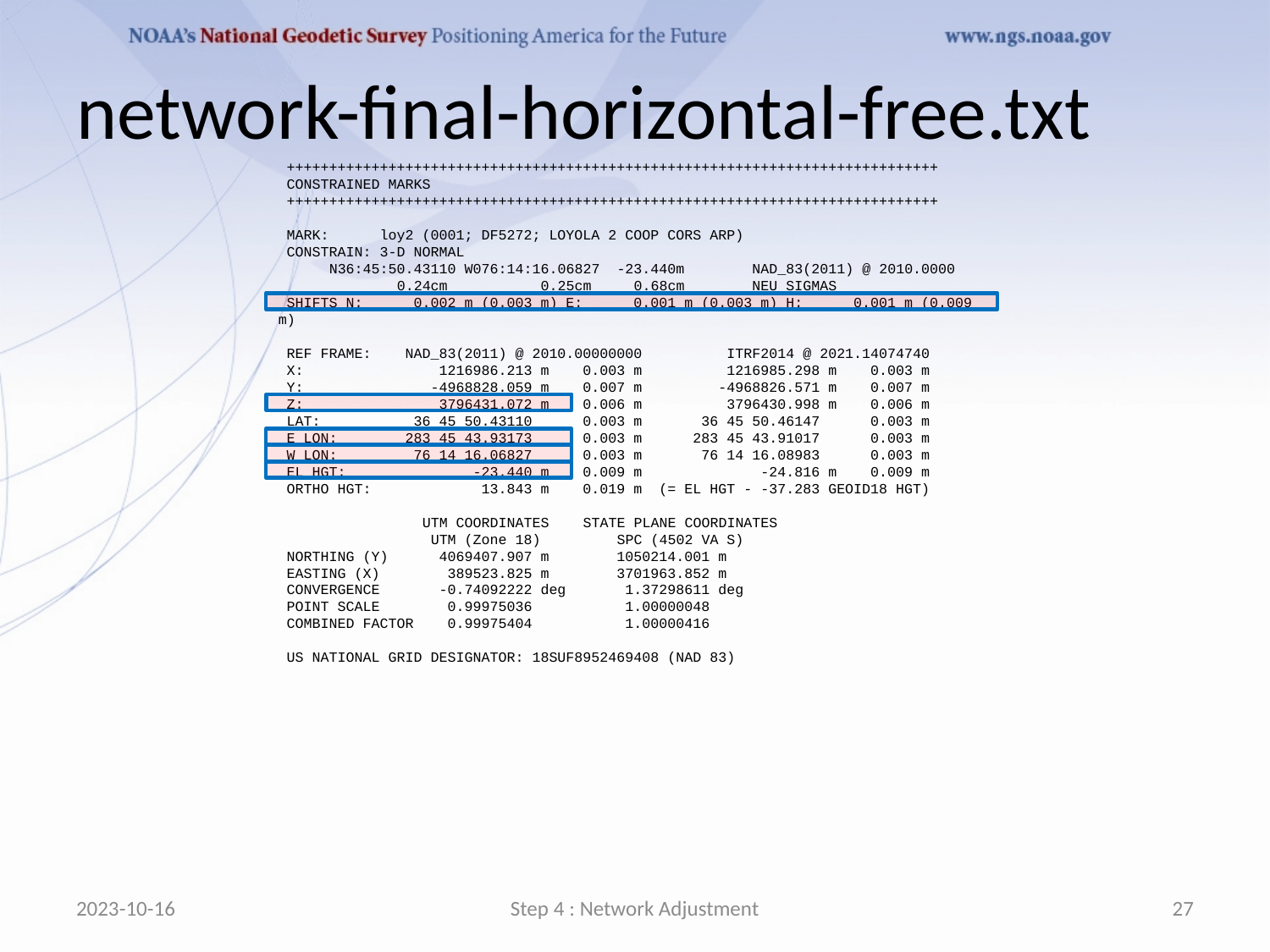

# network-final-horizontal-free.txt
 +++++++++++++++++++++++++++++++++++++++++++++++++++++++++++++++++++++++++++++
 CONSTRAINED MARKS
 +++++++++++++++++++++++++++++++++++++++++++++++++++++++++++++++++++++++++++++

 MARK:      loy2 (0001; DF5272; LOYOLA 2 COOP CORS ARP)
 CONSTRAIN: 3-D NORMAL
      N36:45:50.43110 W076:14:16.06827  -23.440m        NAD_83(2011) @ 2010.0000
              0.24cm           0.25cm     0.68cm        NEU SIGMAS
 SHIFTS N:      0.002 m (0.003 m) E:      0.001 m (0.003 m) H:      0.001 m (0.009 m)

 REF FRAME:    NAD_83(2011) @ 2010.00000000          ITRF2014 @ 2021.14074740
 X:                1216986.213 m    0.003 m          1216985.298 m    0.003 m
 Y:               -4968828.059 m    0.007 m         -4968826.571 m    0.007 m
 Z:                3796431.072 m    0.006 m          3796430.998 m    0.006 m
 LAT:           36 45 50.43110      0.003 m       36 45 50.46147      0.003 m
 E LON:        283 45 43.93173      0.003 m      283 45 43.91017      0.003 m
 W LON:         76 14 16.06827      0.003 m       76 14 16.08983      0.003 m
 EL HGT:               -23.440 m    0.009 m              -24.816 m    0.009 m
 ORTHO HGT:             13.843 m    0.019 m  (= EL HGT - -37.283 GEOID18 HGT)

                 UTM COORDINATES    STATE PLANE COORDINATES
                  UTM (Zone 18)         SPC (4502 VA S)
 NORTHING (Y)      4069407.907 m        1050214.001 m
 EASTING (X)        389523.825 m        3701963.852 m
 CONVERGENCE       -0.74092222 deg       1.37298611 deg
 POINT SCALE        0.99975036           1.00000048
 COMBINED FACTOR    0.99975404           1.00000416

 US NATIONAL GRID DESIGNATOR: 18SUF8952469408 (NAD 83)

2023-10-16
Step 4 : Network Adjustment
27